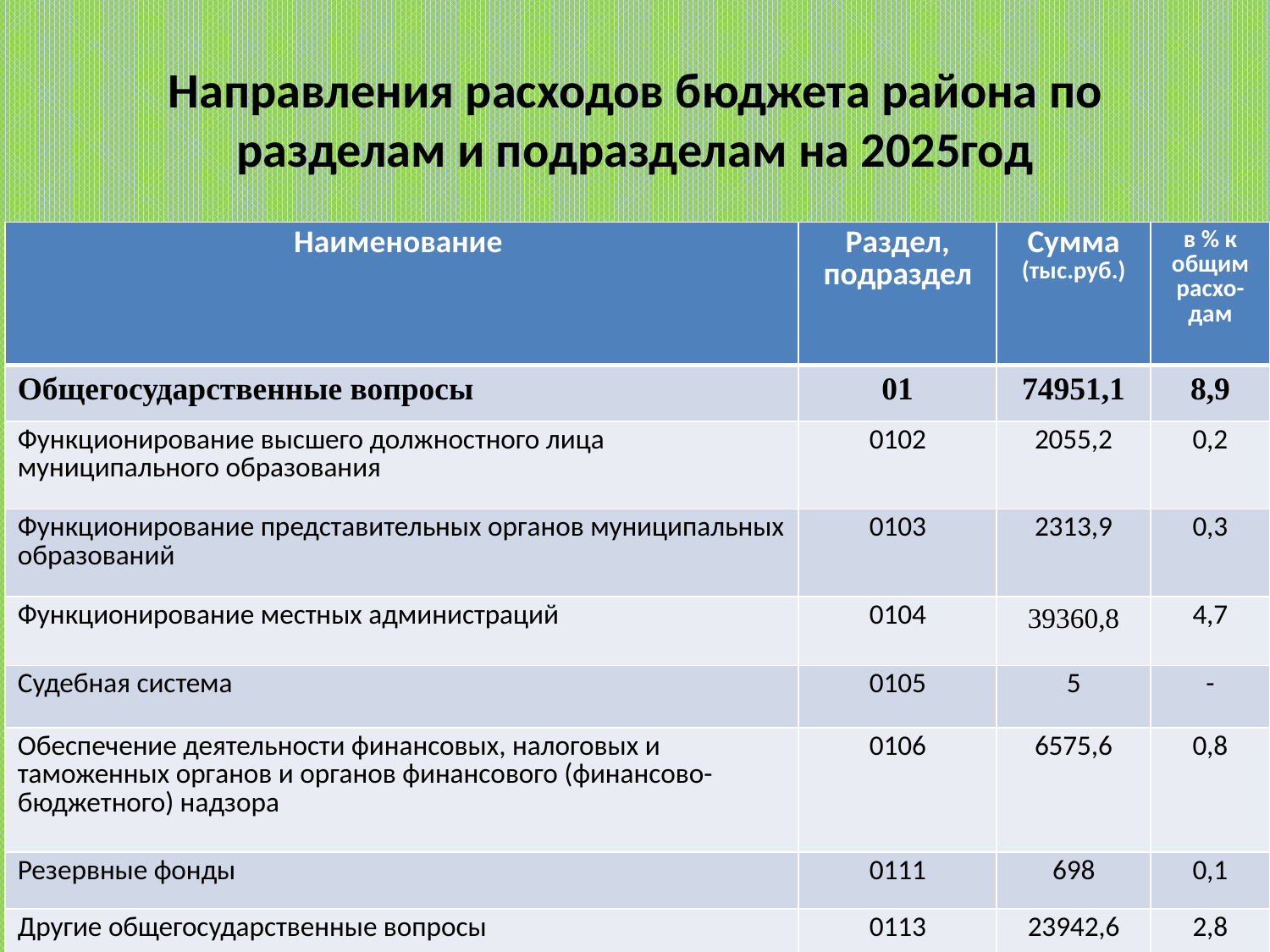

# Направления расходов бюджета района по разделам и подразделам на 2025год
| Наименование | Раздел, подраздел | Сумма (тыс.руб.) | в % к общим расхо-дам |
| --- | --- | --- | --- |
| Общегосударственные вопросы | 01 | 74951,1 | 8,9 |
| Функционирование высшего должностного лица муниципального образования | 0102 | 2055,2 | 0,2 |
| Функционирование представительных органов муниципальных образований | 0103 | 2313,9 | 0,3 |
| Функционирование местных администраций | 0104 | 39360,8 | 4,7 |
| Судебная система | 0105 | 5 | - |
| Обеспечение деятельности финансовых, налоговых и таможенных органов и органов финансового (финансово-бюджетного) надзора | 0106 | 6575,6 | 0,8 |
| Резервные фонды | 0111 | 698 | 0,1 |
| Другие общегосударственные вопросы | 0113 | 23942,6 | 2,8 |